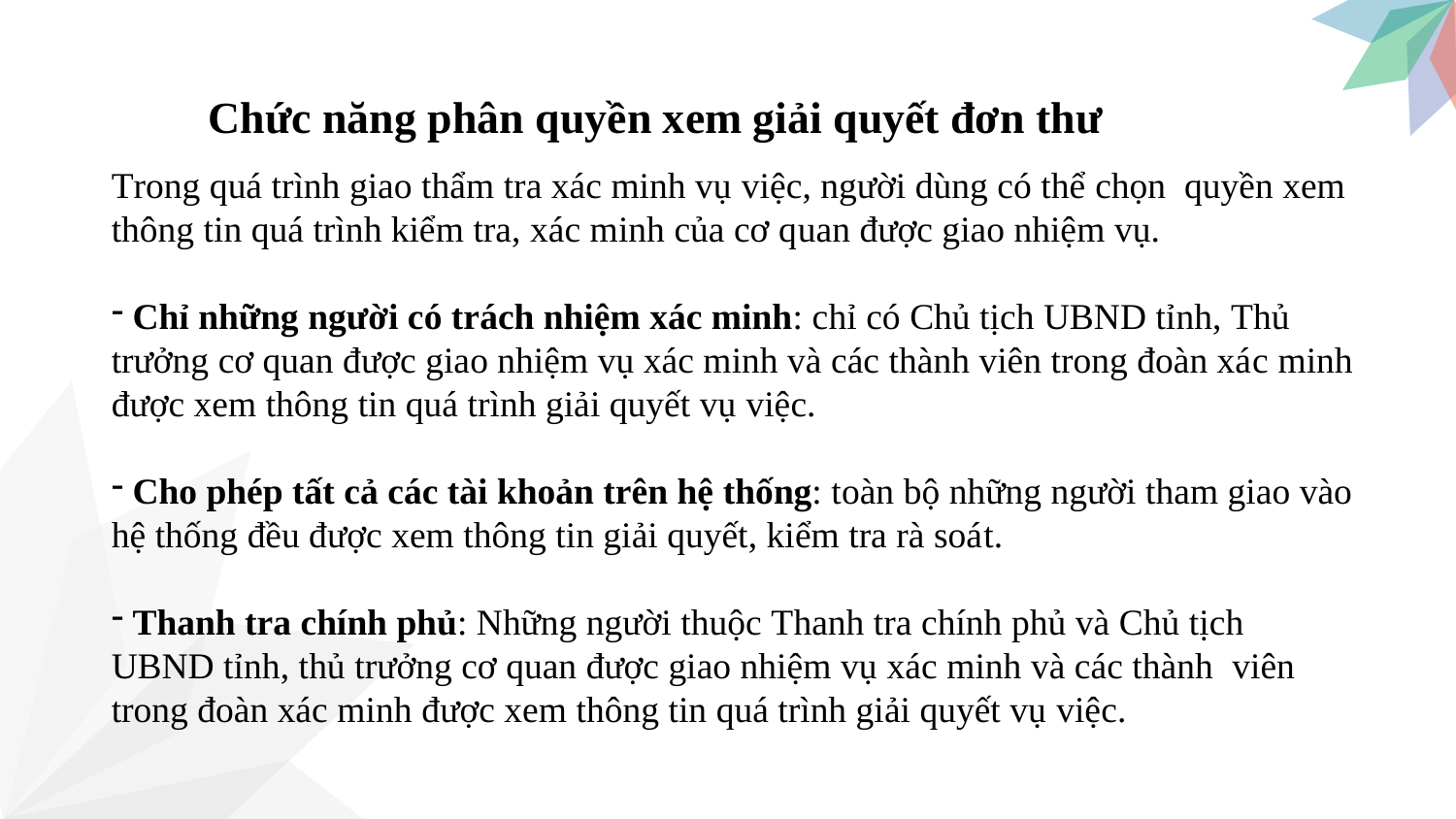

Chức năng phân quyền xem giải quyết đơn thư
Trong quá trình giao thẩm tra xác minh vụ việc, người dùng có thể chọn  quyền xem thông tin quá trình kiểm tra, xác minh của cơ quan được giao nhiệm vụ.

 Chỉ những người có trách nhiệm xác minh: chỉ có Chủ tịch UBND tỉnh, Thủ
trưởng cơ quan được giao nhiệm vụ xác minh và các thành viên trong đoàn xác minh được xem thông tin quá trình giải quyết vụ việc.

 Cho phép tất cả các tài khoản trên hệ thống: toàn bộ những người tham giao vào hệ thống đều được xem thông tin giải quyết, kiểm tra rà soát.

 Thanh tra chính phủ: Những người thuộc Thanh tra chính phủ và Chủ tịch
UBND tỉnh, thủ trưởng cơ quan được giao nhiệm vụ xác minh và các thành  viên
trong đoàn xác minh được xem thông tin quá trình giải quyết vụ việc.